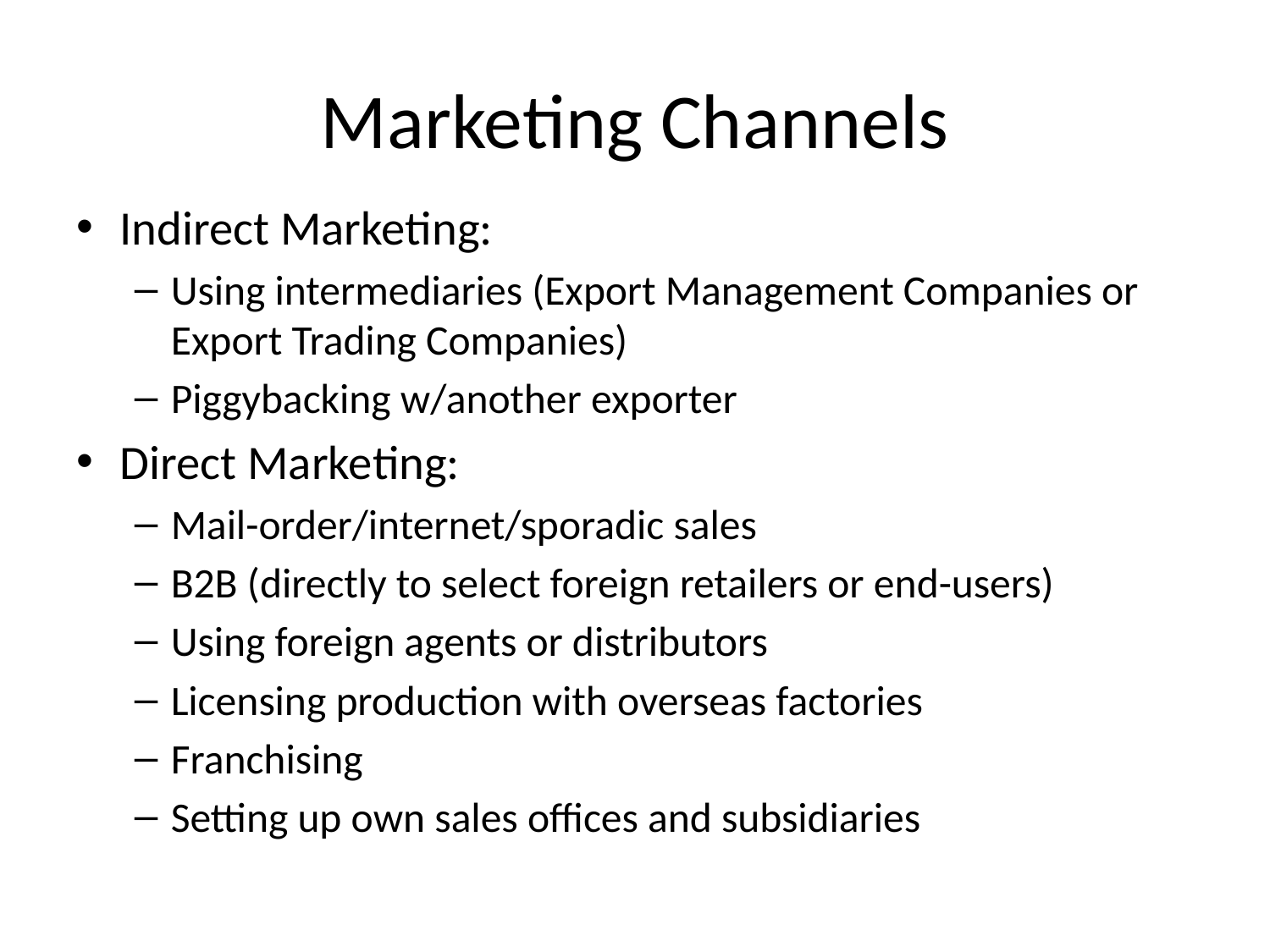

# Marketing Channels
Indirect Marketing:
Using intermediaries (Export Management Companies or Export Trading Companies)
Piggybacking w/another exporter
Direct Marketing:
Mail-order/internet/sporadic sales
B2B (directly to select foreign retailers or end-users)
Using foreign agents or distributors
Licensing production with overseas factories
Franchising
Setting up own sales offices and subsidiaries